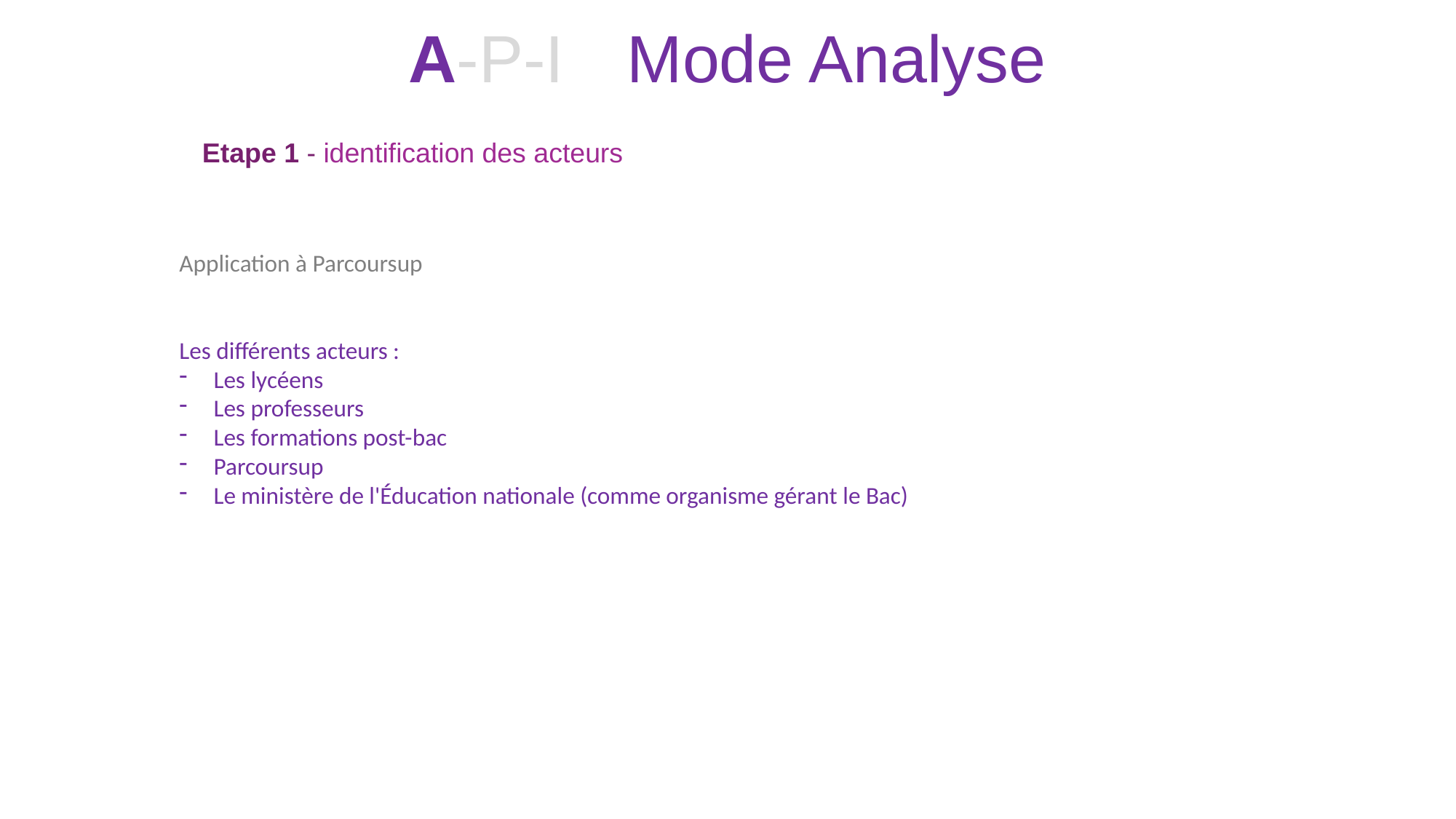

# A-P-I	Mode Analyse
Etape 1 - identification des acteurs
Application à Parcoursup

Les différents acteurs :
Les lycéens
Les professeurs
Les formations post-bac
Parcoursup
Le ministère de l'Éducation nationale (comme organisme gérant le Bac)